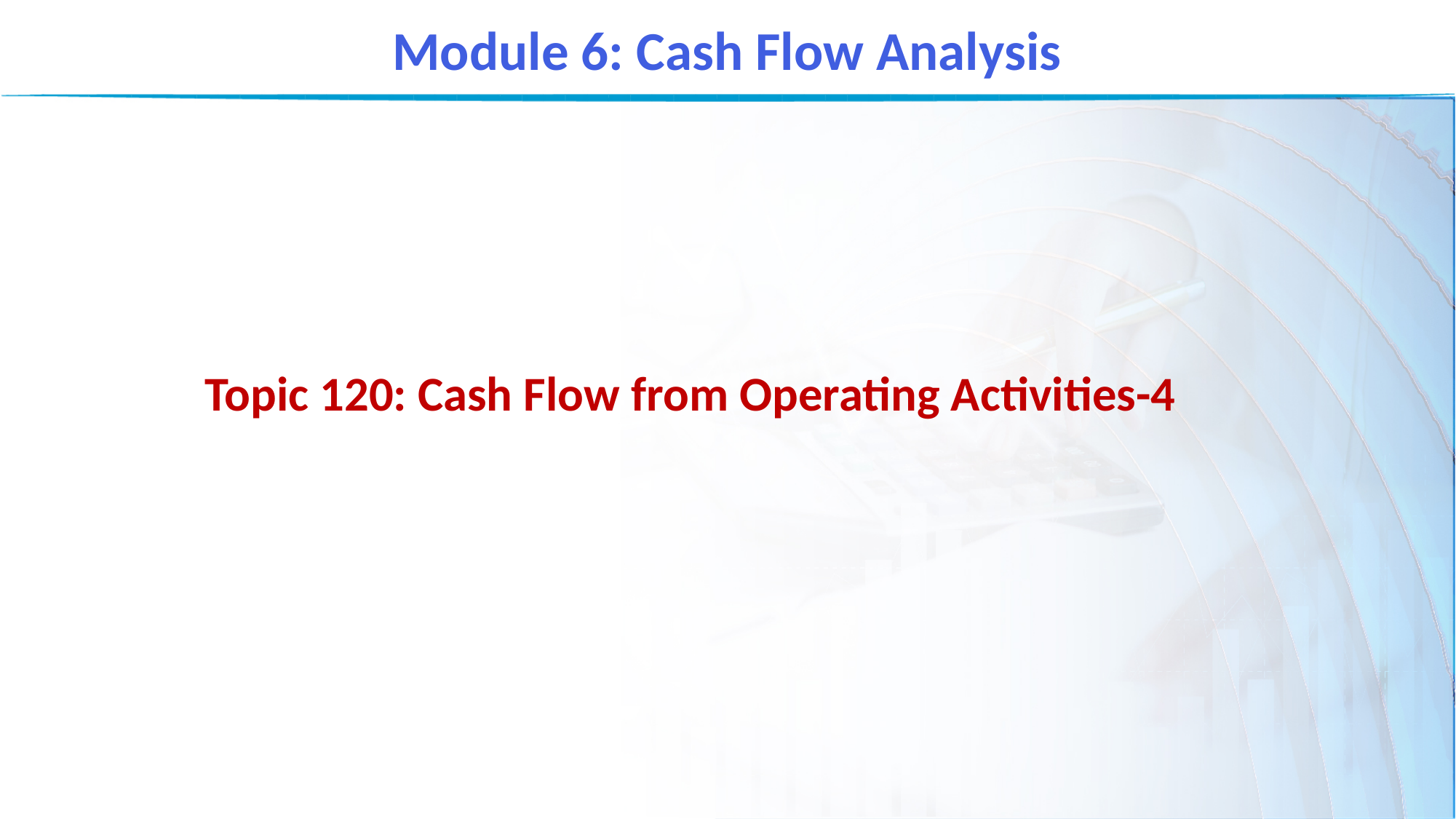

Module 6: Cash Flow Analysis
Topic 120: Cash Flow from Operating Activities-4